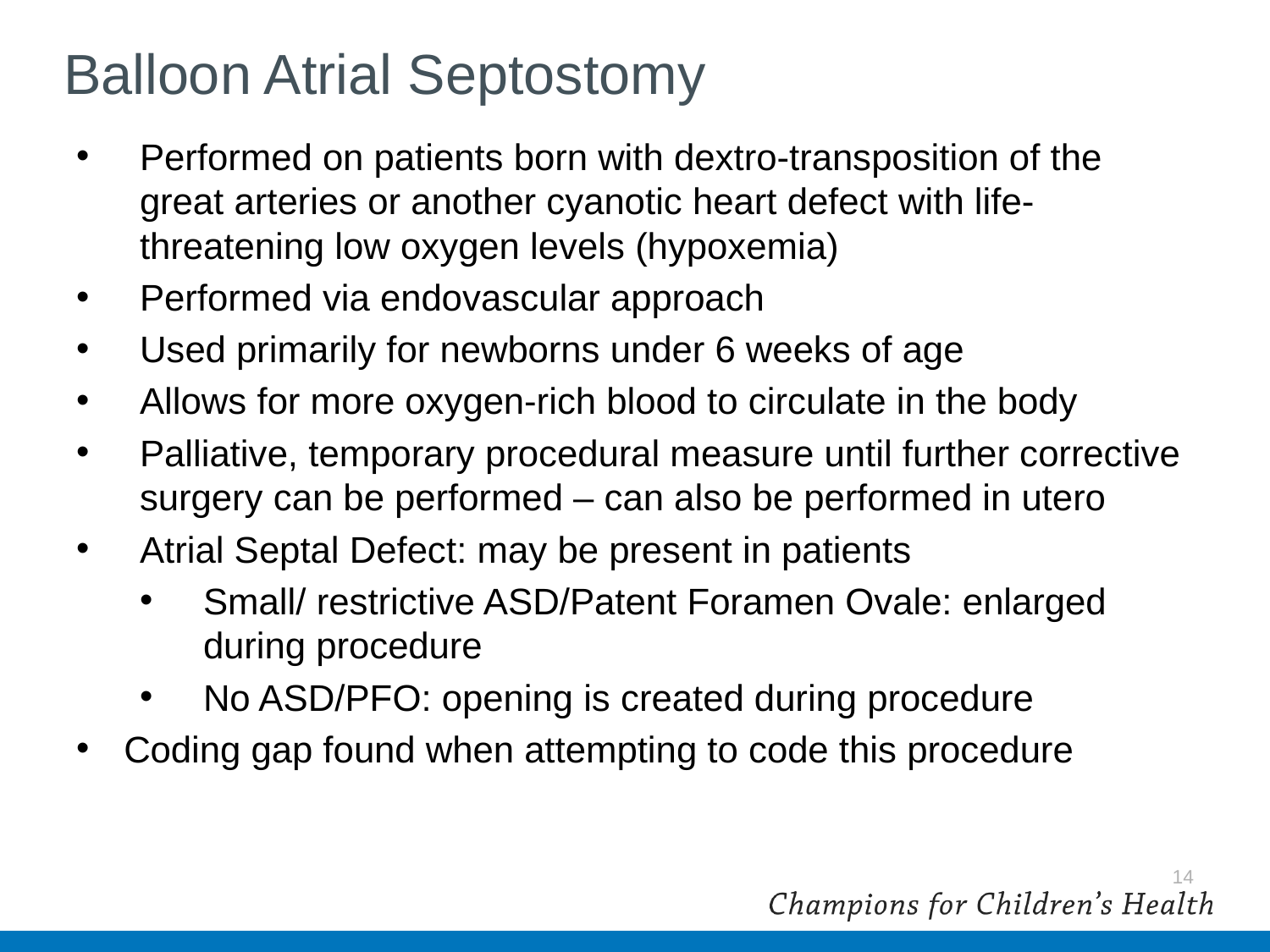

# Balloon Atrial Septostomy
Performed on patients born with dextro-transposition of the great arteries or another cyanotic heart defect with life-threatening low oxygen levels (hypoxemia)
Performed via endovascular approach
Used primarily for newborns under 6 weeks of age
Allows for more oxygen-rich blood to circulate in the body
Palliative, temporary procedural measure until further corrective surgery can be performed – can also be performed in utero
Atrial Septal Defect: may be present in patients
Small/ restrictive ASD/Patent Foramen Ovale: enlarged during procedure
No ASD/PFO: opening is created during procedure
Coding gap found when attempting to code this procedure

14